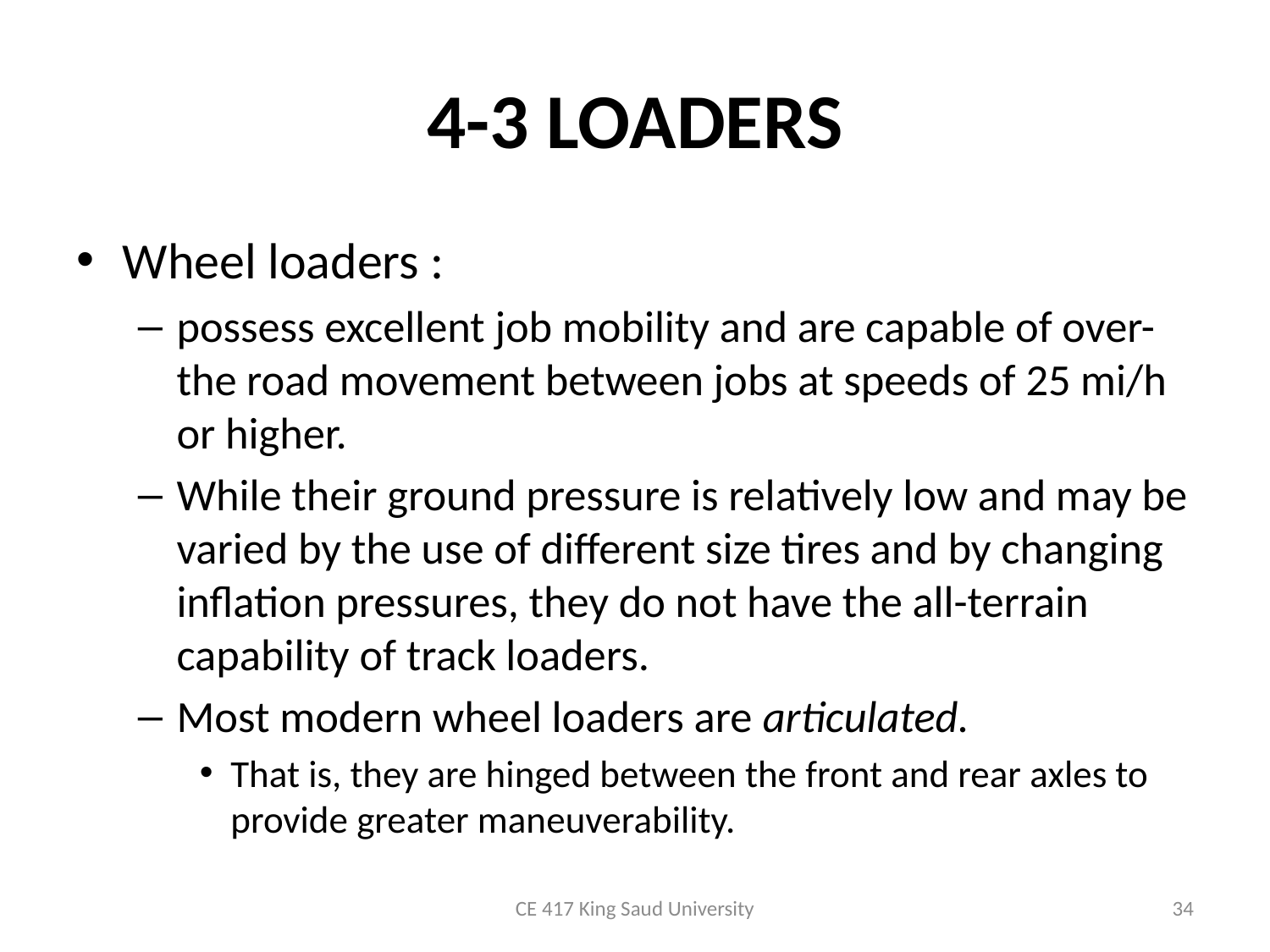

# 4-3 LOADERS
Wheel loaders :
possess excellent job mobility and are capable of over-the road movement between jobs at speeds of 25 mi/h or higher.
While their ground pressure is relatively low and may be varied by the use of different size tires and by changing inflation pressures, they do not have the all-terrain capability of track loaders.
Most modern wheel loaders are articulated.
That is, they are hinged between the front and rear axles to provide greater maneuverability.
CE 417 King Saud University
34